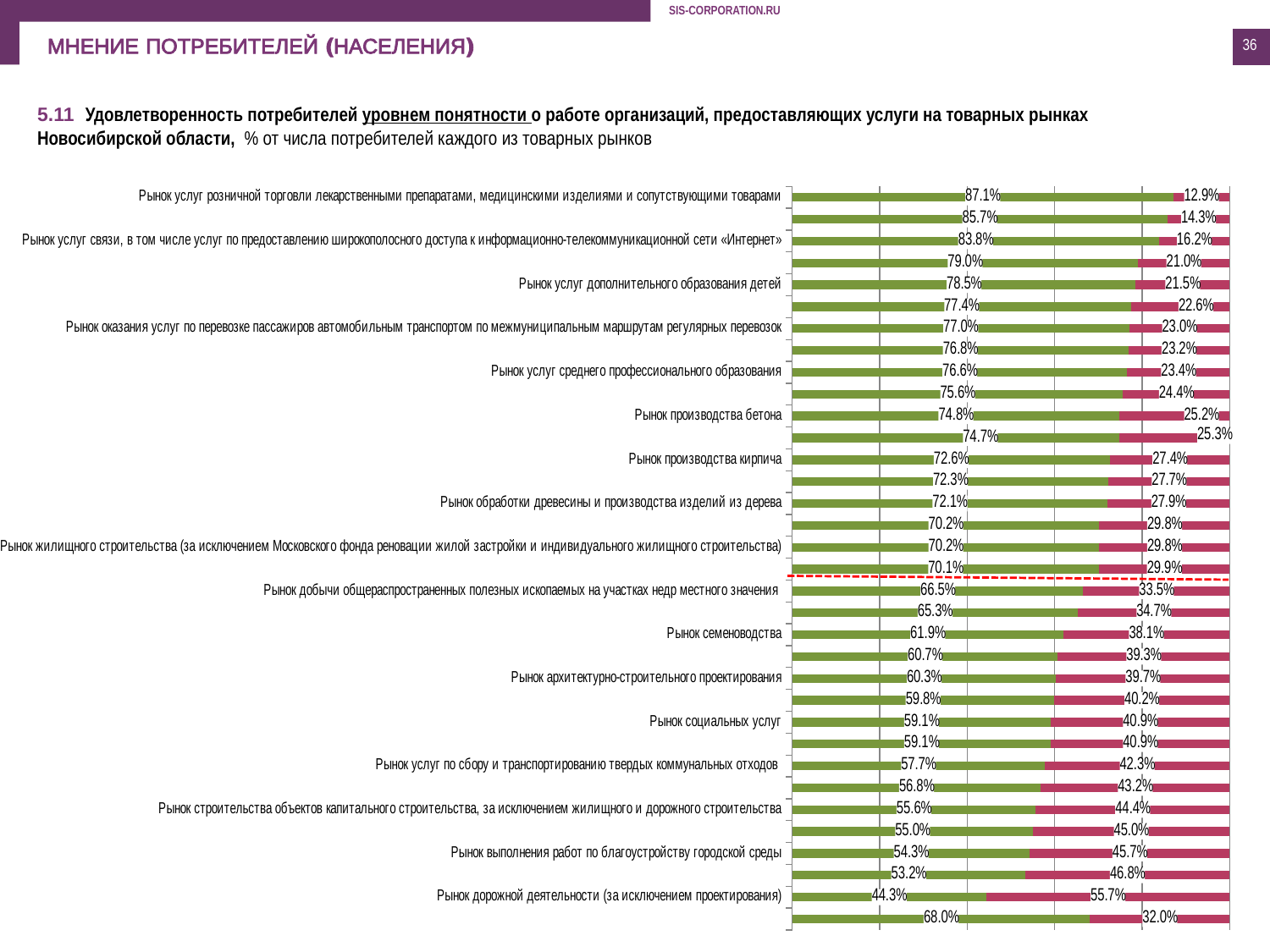

36
МНЕНИЕ ПОТРЕБИТЕЛЕЙ (НАСЕЛЕНИЯ)
5.11  Удовлетворенность потребителей уровнем понятности о работе организаций, предоставляющих услуги на товарных рынках Новосибирской области,  % от числа потребителей каждого из товарных рынков

### Chart

| Category | Удовлетворительно | Неудовлетворительно |
|---|---|---|
| Рынок услуг розничной торговли лекарственными препаратами, медицинскими изделиями и сопутствующими товарами | 0.8710000000000001 | 0.129 |
| Рынок оказания услуг по перевозке пассажиров и багажа легковым такси на территории субъекта Российской Федерации | 0.8570000000000001 | 0.14300000000000002 |
| Рынок услуг связи, в том числе услуг по предоставлению широкополосного доступа к информационно-телекоммуникационной сети «Интернет» | 0.8380000000000001 | 0.162 |
| Рынок услуг дошкольного образования | 0.79 | 0.21000000000000002 |
| Рынок услуг дополнительного образования детей | 0.785 | 0.21500000000000002 |
| Рынок услуг общего образования | 0.7740000000000001 | 0.226 |
| Рынок оказания услуг по перевозке пассажиров автомобильным транспортом по межмуниципальным маршрутам регулярных перевозок | 0.7700000000000001 | 0.23 |
| Рынок купли-продажи электрической энергии (мощности) на розничном рынке электрической энергии (мощности) | 0.7680000000000001 | 0.232 |
| Рынок услуг среднего профессионального образования | 0.7660000000000001 | 0.234 |
| Рынок поставки сжиженного газа в баллонах | 0.7560000000000001 | 0.24400000000000002 |
| Рынок производства бетона | 0.7480000000000001 | 0.252 |
| Рынок оказания услуг по перевозке пассажиров автомобильным транспортом по муниципальным маршрутам регулярных перевозок | 0.7470000000000001 | 0.253 |
| Рынок производства кирпича | 0.7260000000000001 | 0.274 |
| Рынок производства электрической энергии (мощности) на розничном рынке электрической энергии (мощности), включая производство электрической энергии (мощности) в режиме когенерации | 0.7230000000000001 | 0.277 |
| Рынок обработки древесины и производства изделий из дерева | 0.7210000000000001 | 0.2790000000000001 |
| Рынок теплоснабжения (производство тепловой энергии) | 0.7020000000000001 | 0.2980000000000001 |
| Рынок жилищного строительства (за исключением Московского фонда реновации жилой застройки и индивидуального жилищного строительства) | 0.7020000000000001 | 0.2980000000000001 |
| Рынок легкой промышленности | 0.7010000000000001 | 0.2990000000000001 |
| Рынок добычи общераспространенных полезных ископаемых на участках недр местного значения  | 0.6650000000000001 | 0.3350000000000001 |
| Рынок услуг детского отдыха и оздоровления | 0.6530000000000001 | 0.34700000000000003 |
| Рынок семеноводства | 0.6190000000000001 | 0.38100000000000006 |
| Рынок психолого-педагогического сопровождения детей с ограниченными возможностями здоровья | 0.6070000000000001 | 0.39300000000000007 |
| Рынок архитектурно-строительного проектирования | 0.6030000000000001 | 0.3970000000000001 |
| Рынок вылова водных биоресурсов | 0.598 | 0.402 |
| Рынок социальных услуг | 0.591 | 0.40900000000000003 |
| Рынок племенного животноводства | 0.591 | 0.40900000000000003 |
| Рынок услуг по сбору и транспортированию твердых коммунальных отходов  | 0.5770000000000001 | 0.4230000000000001 |
| Рынок переработки водных биоресурсов | 0.568 | 0.43200000000000005 |
| Рынок строительства объектов капитального строительства, за исключением жилищного и дорожного строительства | 0.556 | 0.444 |
| Рынок выполнения работ по содержанию и текущему ремонту общего имущества собственников помещений в многоквартирном доме | 0.55 | 0.45 |
| Рынок выполнения работ по благоустройству городской среды | 0.543 | 0.457 |
| Рынок товарной аквакультуры | 0.532 | 0.4680000000000001 |
| Рынок дорожной деятельности (за исключением проектирования) | 0.443 | 0.557 |
| В среднем по Новосибирской области | 0.680030303030303 | 0.3199696969696971 |